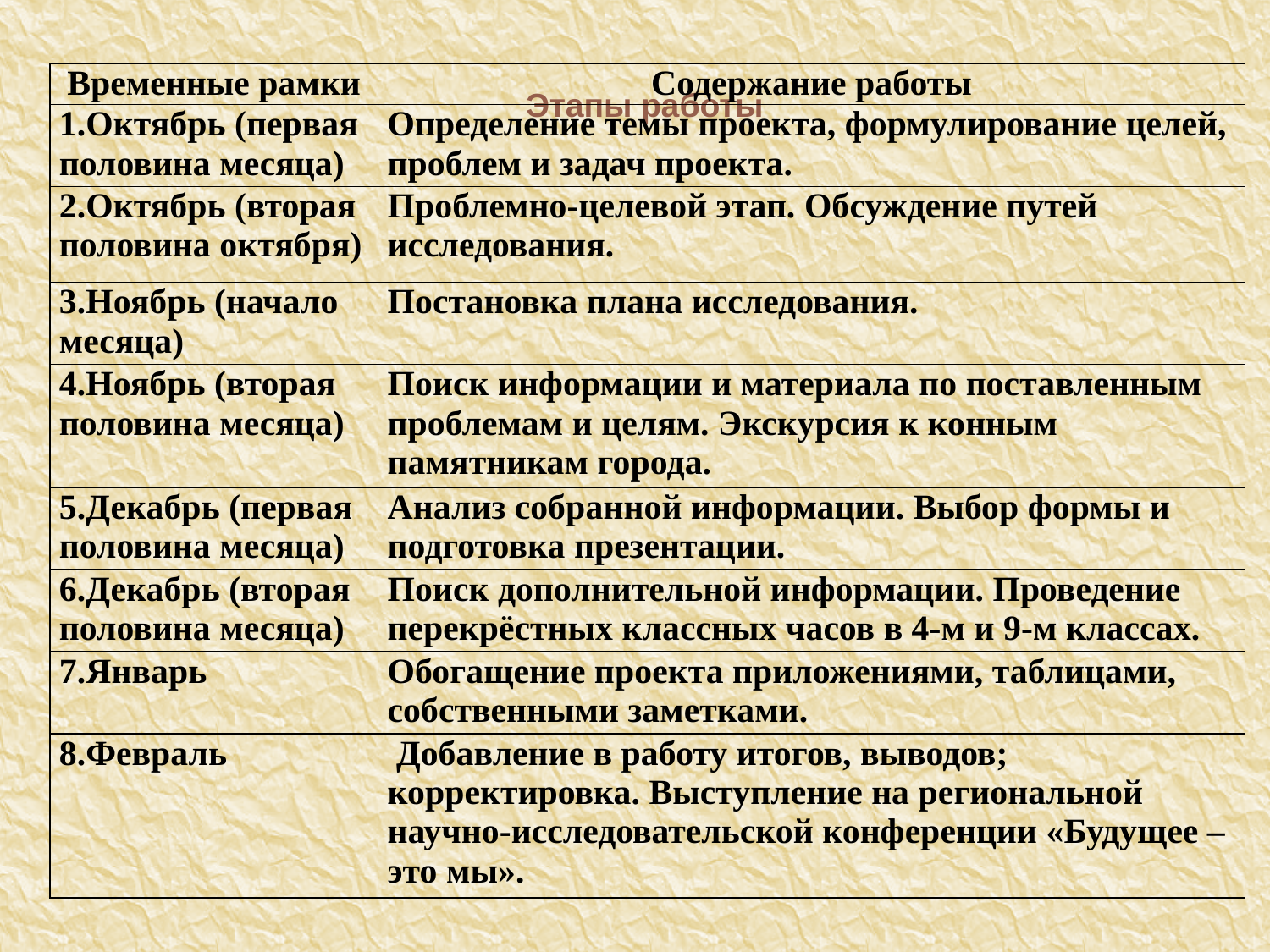

| Временные рамки | Содержание работы |
| --- | --- |
| 1.Октябрь (первая половина месяца) | Определение темы проекта, формулирование целей, проблем и задач проекта. |
| 2.Октябрь (вторая половина октября) | Проблемно-целевой этап. Обсуждение путей исследования. |
| 3.Ноябрь (начало месяца) | Постановка плана исследования. |
| 4.Ноябрь (вторая половина месяца) | Поиск информации и материала по поставленным проблемам и целям. Экскурсия к конным памятникам города. |
| 5.Декабрь (первая половина месяца) | Анализ собранной информации. Выбор формы и подготовка презентации. |
| 6.Декабрь (вторая половина месяца) | Поиск дополнительной информации. Проведение перекрёстных классных часов в 4-м и 9-м классах. |
| 7.Январь | Обогащение проекта приложениями, таблицами, собственными заметками. |
| 8.Февраль | Добавление в работу итогов, выводов; корректировка. Выступление на региональной научно-исследовательской конференции «Будущее – это мы». |
# Этапы работы